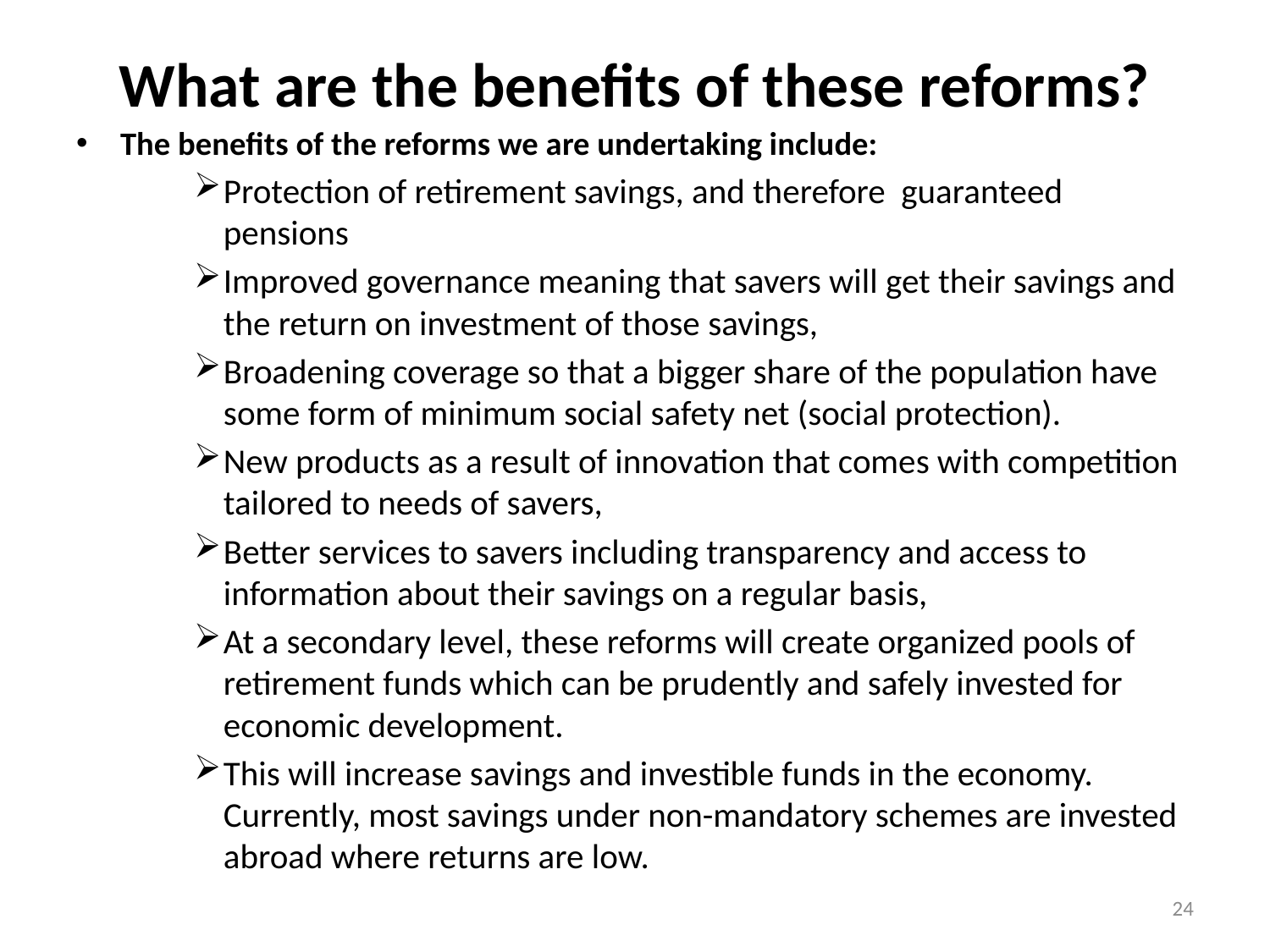

# What are the benefits of these reforms?
The benefits of the reforms we are undertaking include:
Protection of retirement savings, and therefore  guaranteed pensions
Improved governance meaning that savers will get their savings and the return on investment of those savings,
Broadening coverage so that a bigger share of the population have some form of minimum social safety net (social protection).
New products as a result of innovation that comes with competition tailored to needs of savers,
Better services to savers including transparency and access to information about their savings on a regular basis,
At a secondary level, these reforms will create organized pools of retirement funds which can be prudently and safely invested for economic development.
This will increase savings and investible funds in the economy. Currently, most savings under non-mandatory schemes are invested abroad where returns are low.
24